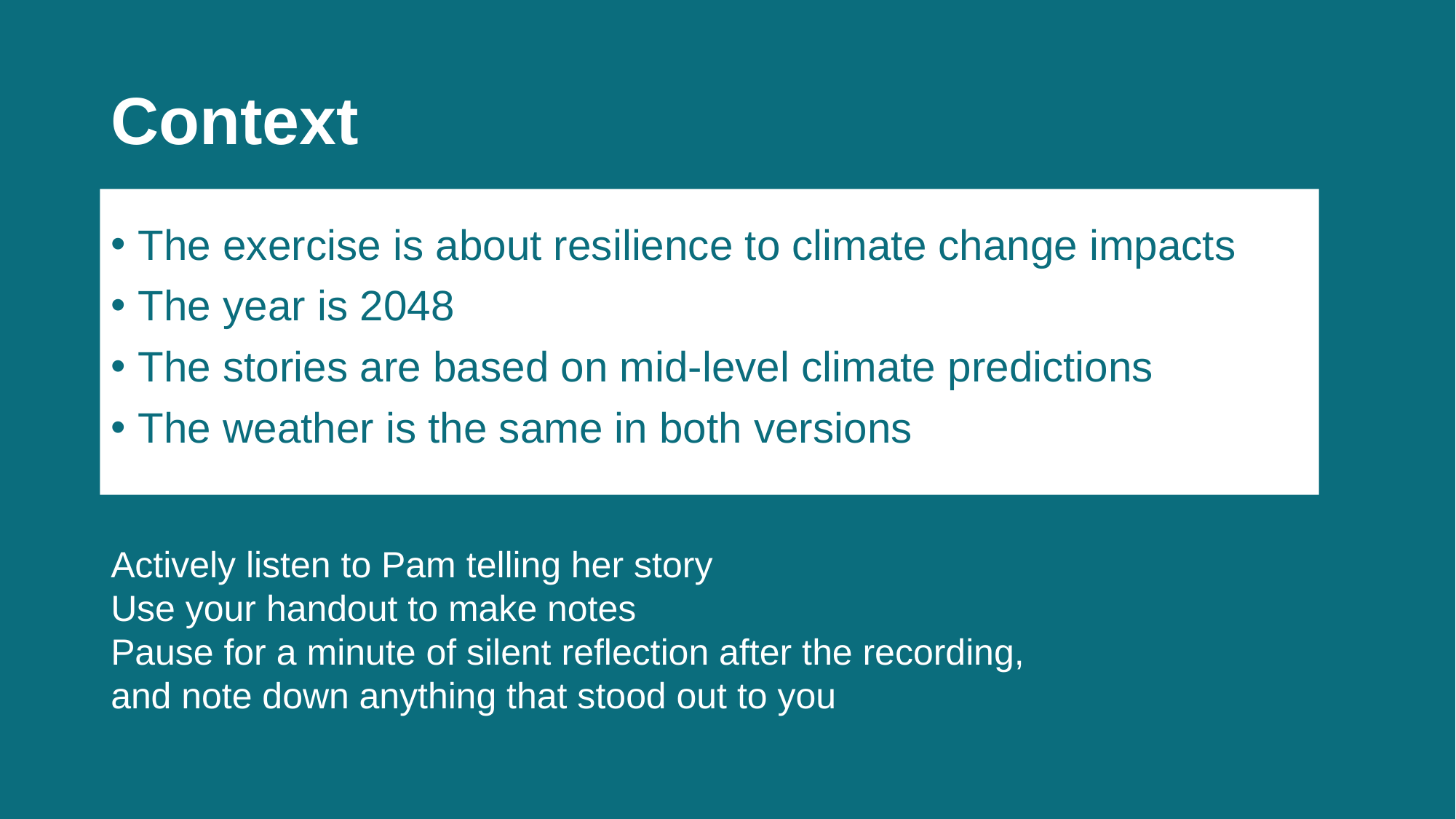

# Context

The exercise is about resilience to climate change impacts
The year is 2048
The stories are based on mid-level climate predictions
The weather is the same in both versions
Actively listen to Pam telling her story
Use your handout to make notes
Pause for a minute of silent reflection after the recording, and note down anything that stood out to you